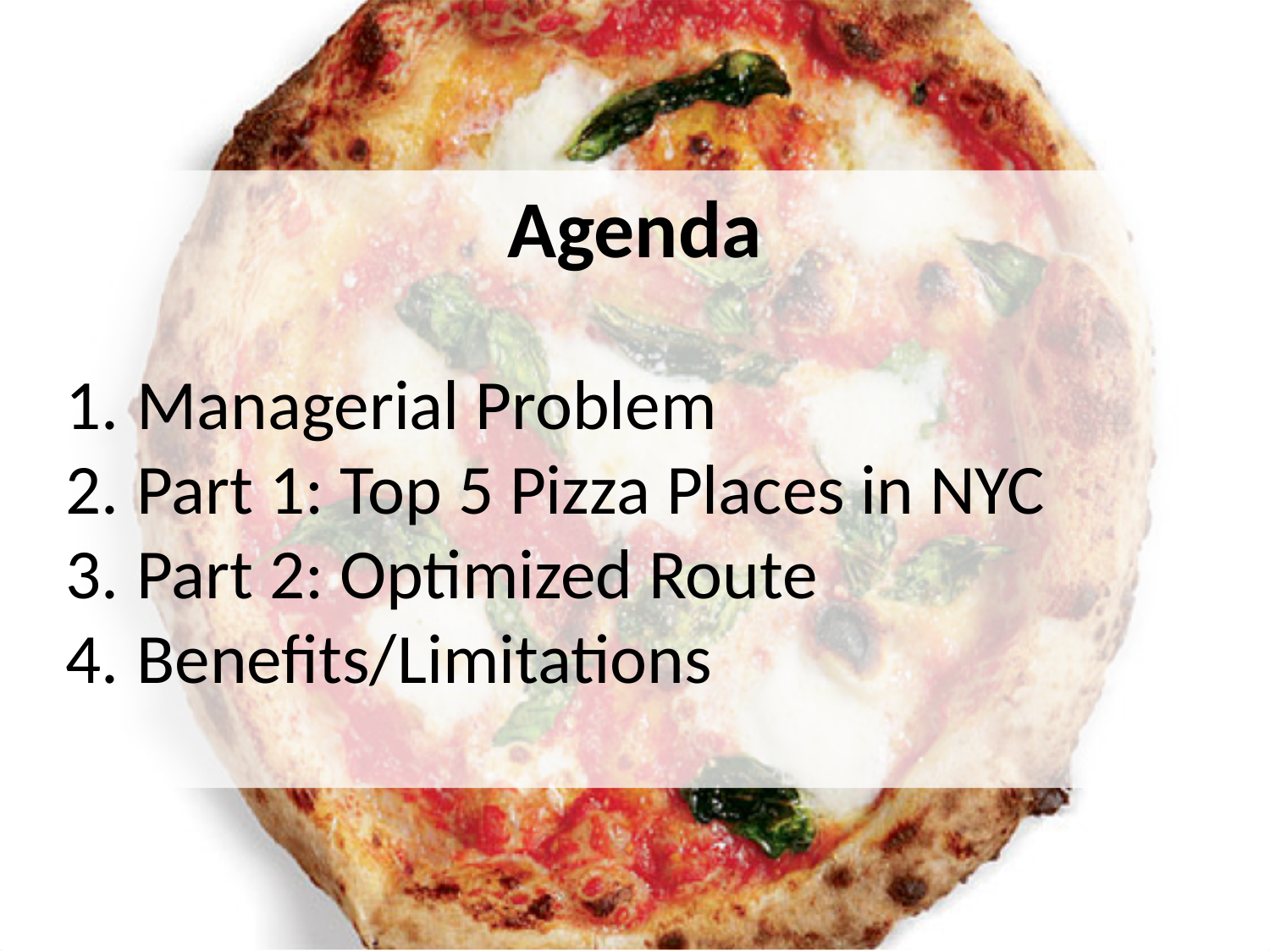

Agenda

Managerial Problem
Part 1: Top 5 Pizza Places in NYC
Part 2: Optimized Route
Benefits/Limitations